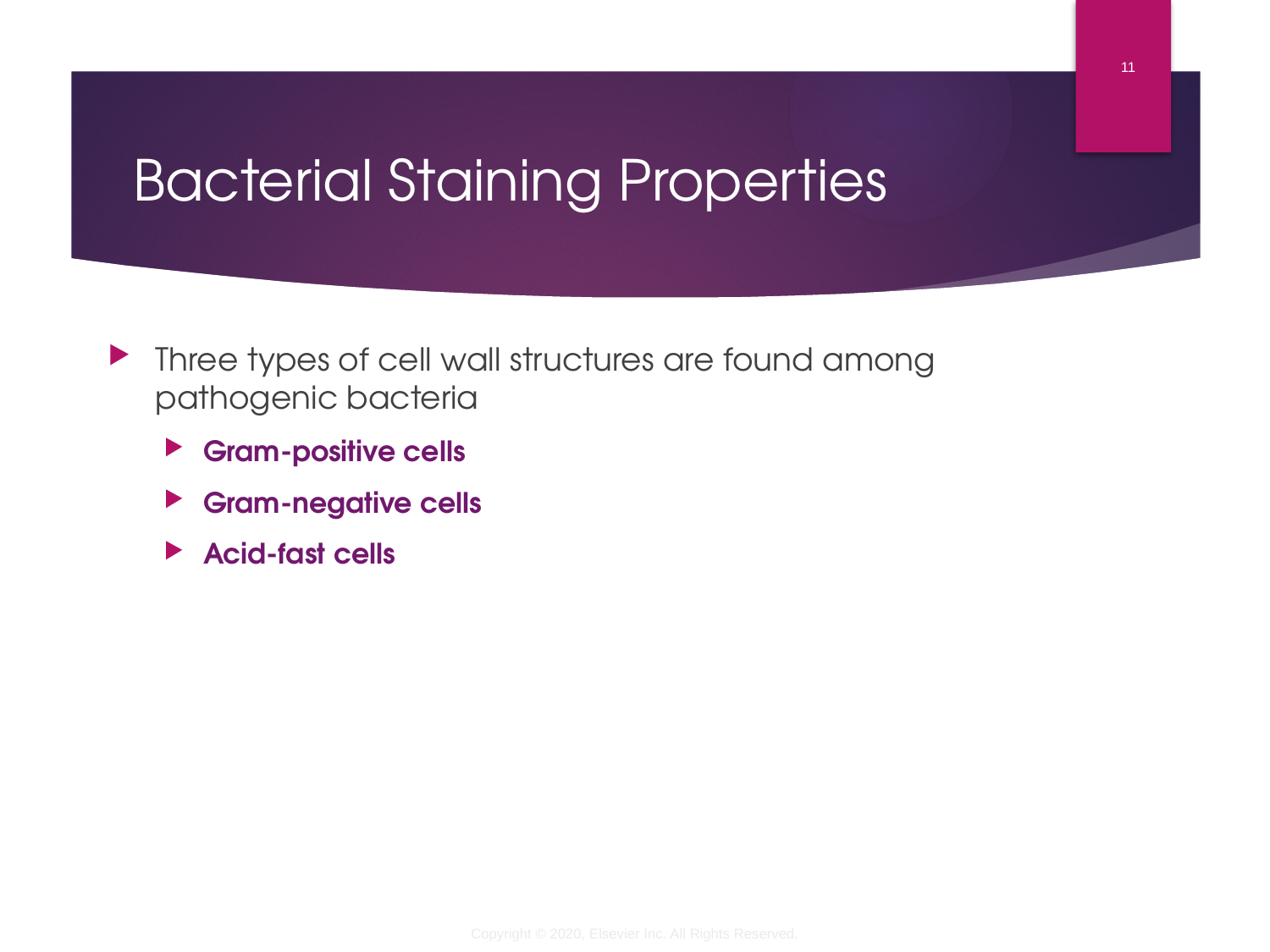

11

# Bacterial Staining Properties
Three types of cell wall structures are found among pathogenic bacteria
Gram-positive cells
Gram-negative cells
Acid-fast cells